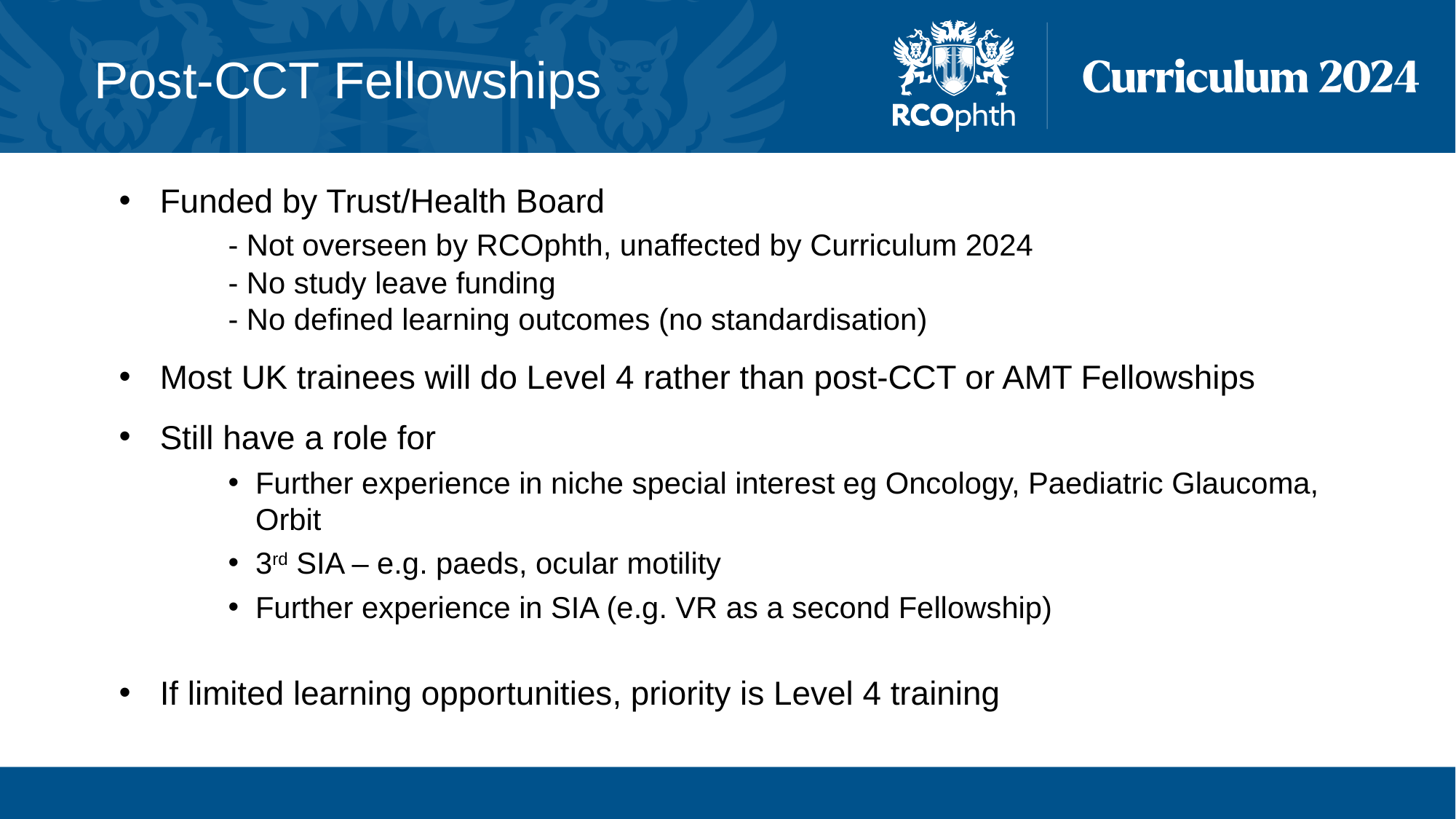

# Post-CCT Fellowships
Funded by Trust/Health Board
	- Not overseen by RCOphth, unaffected by Curriculum 2024
	- No study leave funding
	- No defined learning outcomes (no standardisation)
Most UK trainees will do Level 4 rather than post-CCT or AMT Fellowships
Still have a role for
Further experience in niche special interest eg Oncology, Paediatric Glaucoma, Orbit
3rd SIA – e.g. paeds, ocular motility
Further experience in SIA (e.g. VR as a second Fellowship)

If limited learning opportunities, priority is Level 4 training